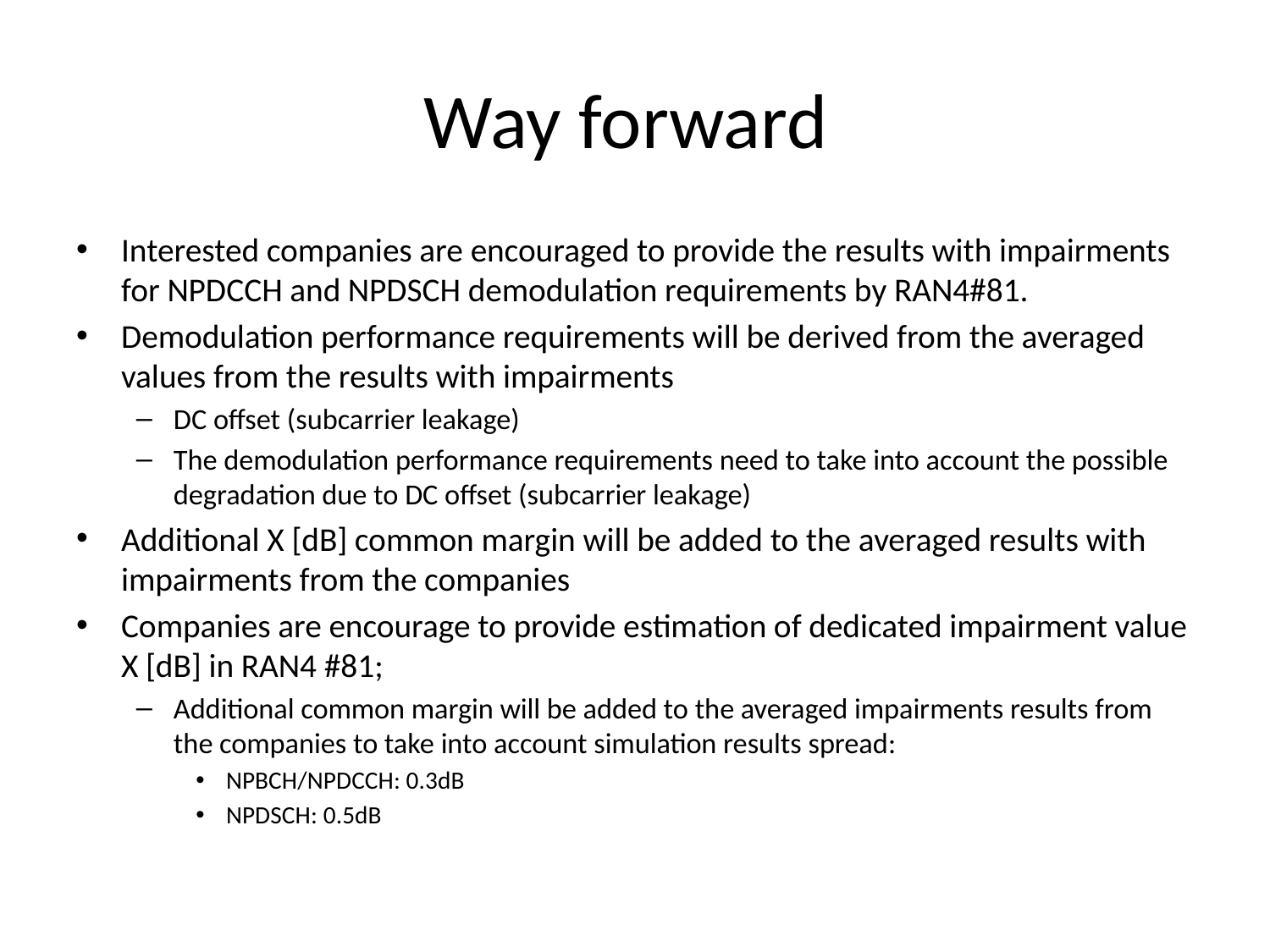

# Way forward
Interested companies are encouraged to provide the results with impairments for NPDCCH and NPDSCH demodulation requirements by RAN4#81.
Demodulation performance requirements will be derived from the averaged values from the results with impairments
DC offset (subcarrier leakage)
The demodulation performance requirements need to take into account the possible degradation due to DC offset (subcarrier leakage)
Additional X [dB] common margin will be added to the averaged results with impairments from the companies
Companies are encourage to provide estimation of dedicated impairment value X [dB] in RAN4 #81;
Additional common margin will be added to the averaged impairments results from the companies to take into account simulation results spread:
NPBCH/NPDCCH: 0.3dB
NPDSCH: 0.5dB